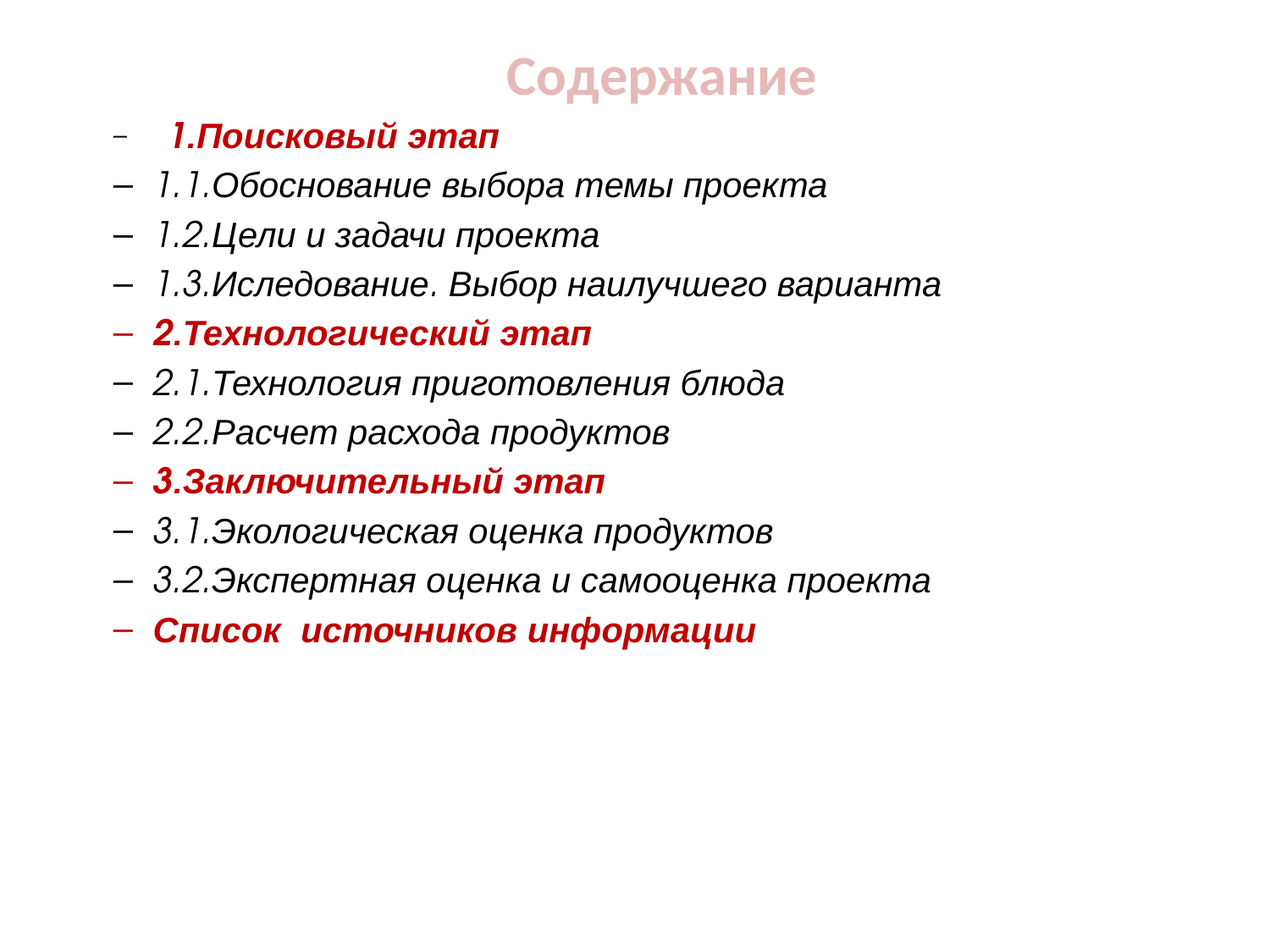

Содержание
  1.Поисковый этап
1.1.Обоснование выбора темы проекта
1.2.Цели и задачи проекта
1.3.Иследование. Выбор наилучшего варианта
2.Технологический этап
2.1.Технология приготовления блюда
2.2.Расчет расхода продуктов
3.Заключительный этап
3.1.Экологическая оценка продуктов
3.2.Экспертная оценка и самооценка проекта
Список  источников информации

#